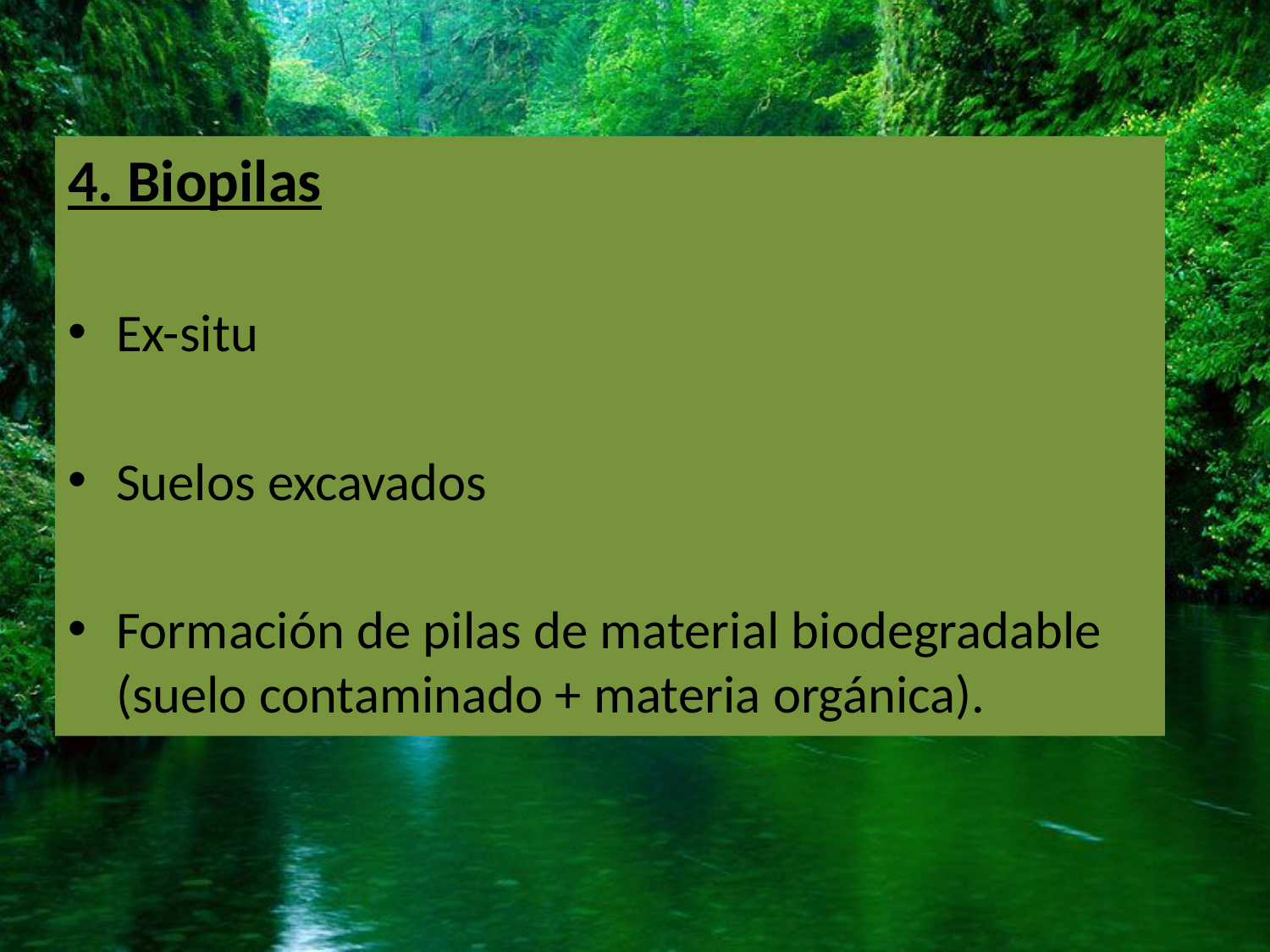

4. Biopilas

Ex-situ

Suelos excavados

Formación de pilas de material biodegradable (suelo contaminado + materia orgánica).